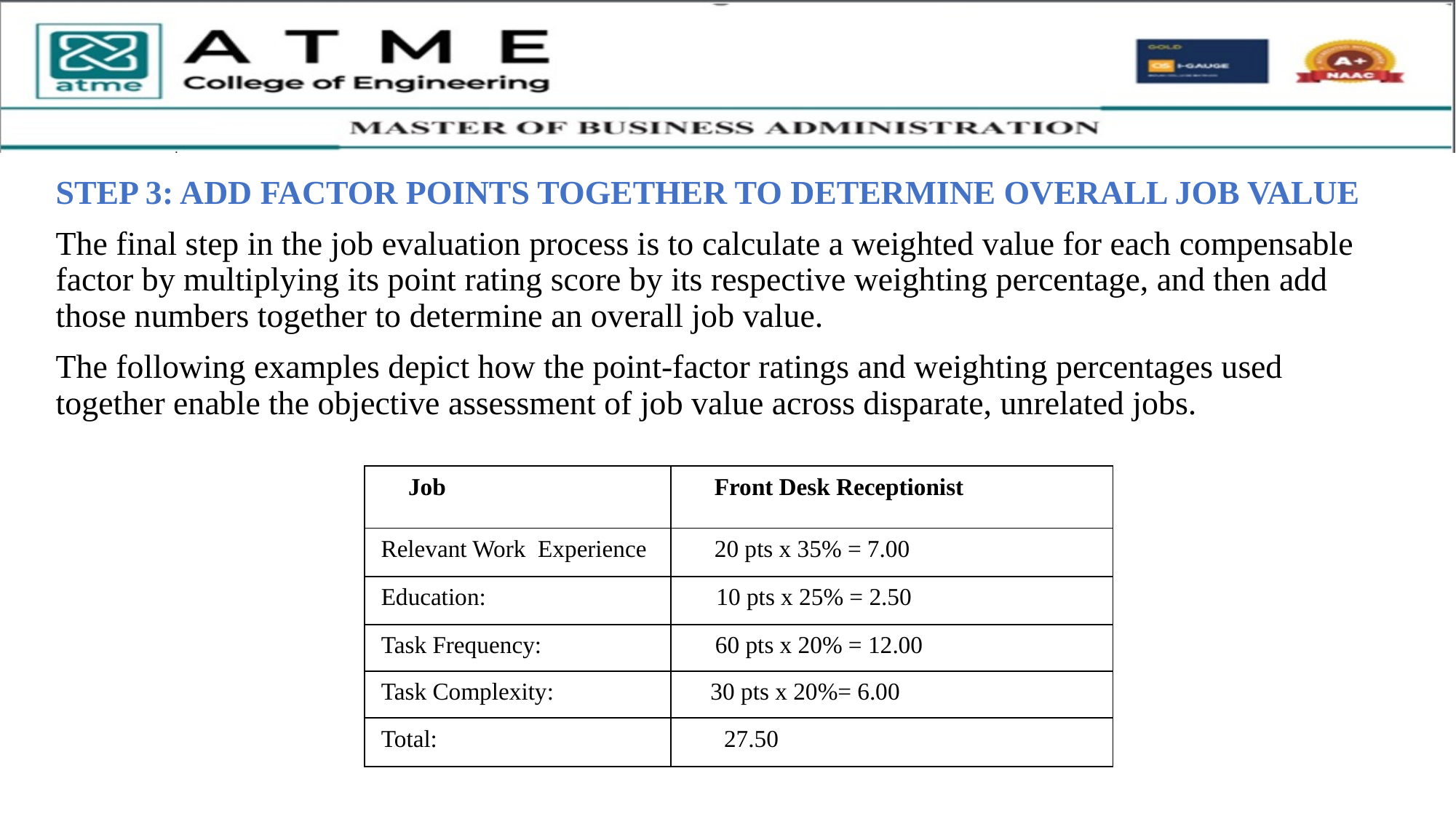

STEP 3: ADD FACTOR POINTS TOGETHER TO DETERMINE OVERALL JOB VALUE
The final step in the job evaluation process is to calculate a weighted value for each compensable factor by multiplying its point rating score by its respective weighting percentage, and then add those numbers together to determine an overall job value.
The following examples depict how the point-factor ratings and weighting percentages used together enable the objective assessment of job value across disparate, unrelated jobs.

| Job | Front Desk Receptionist |
| --- | --- |
| Relevant Work  Experience | 20 pts x 35% = 7.00 |
| Education: | 10 pts x 25% = 2.50 |
| Task Frequency: | 60 pts x 20% = 12.00 |
| Task Complexity: | 30 pts x 20%= 6.00 |
| Total: | 27.50 |